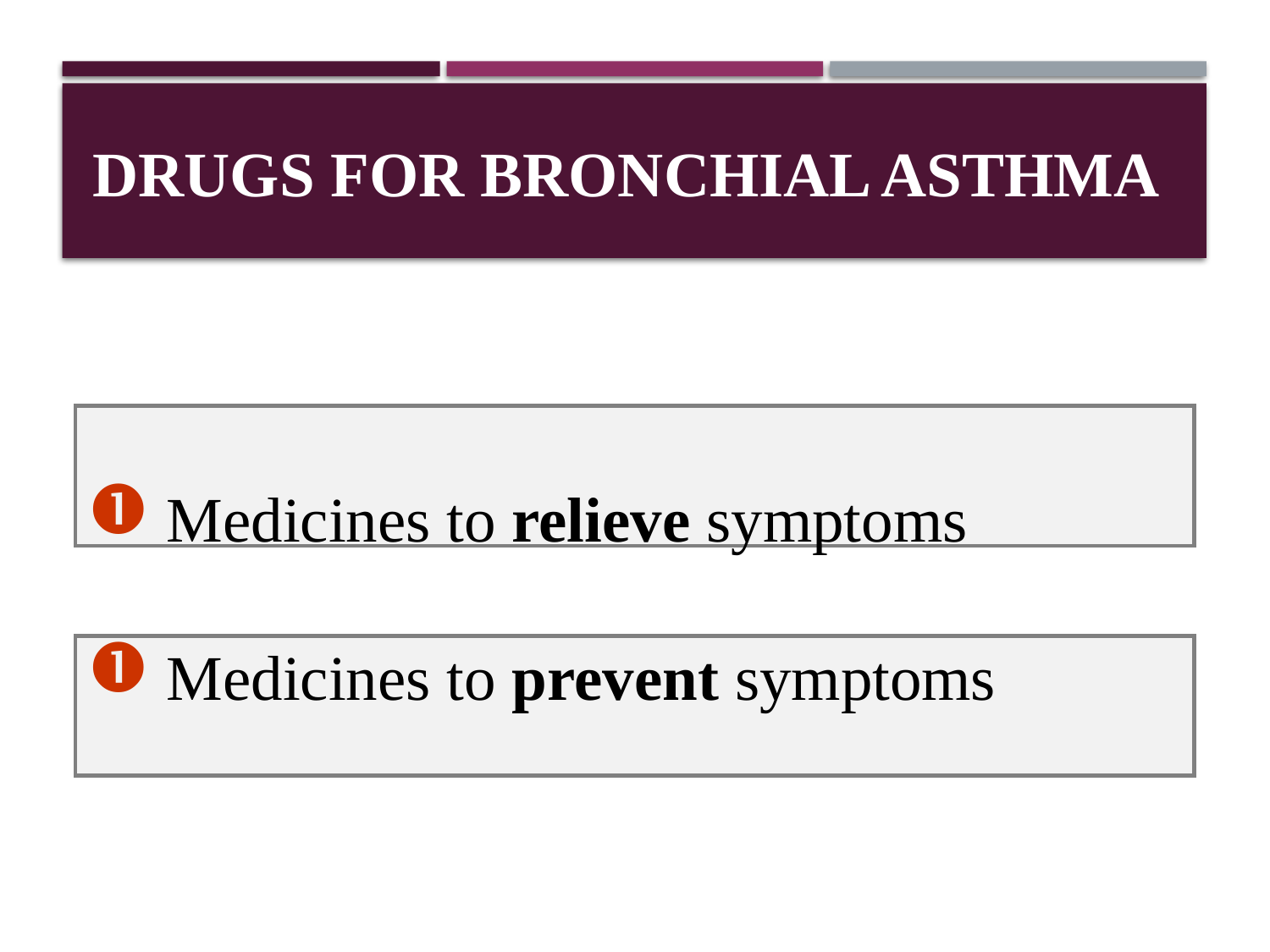

DRUGS FOR BRONCHIAL ASTHMA

Medicines to relieve symptoms
Medicines to prevent symptoms